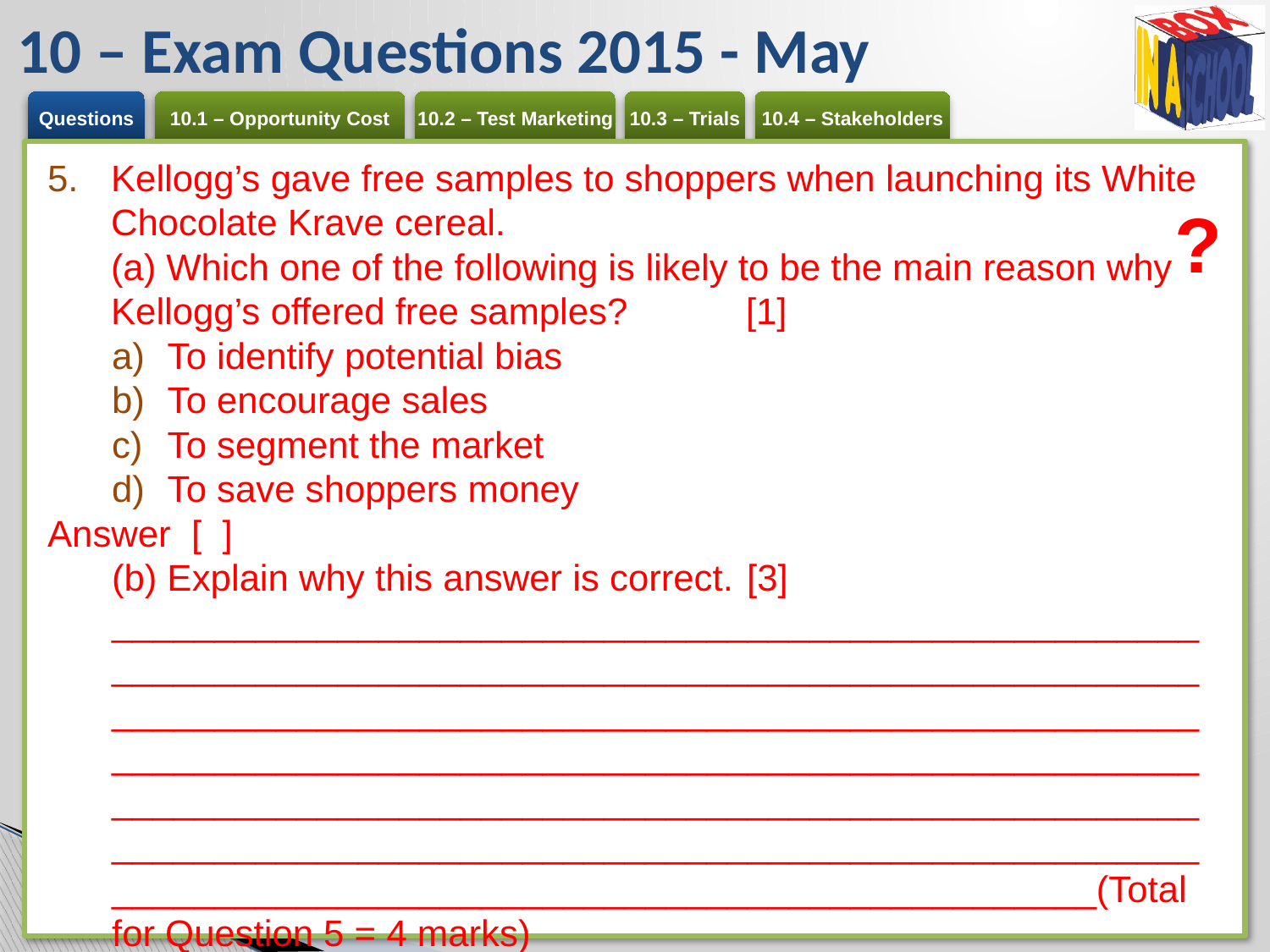

# 10 – Exam Questions 2015 - May
Kellogg’s gave free samples to shoppers when launching its White Chocolate Krave cereal.
(a) Which one of the following is likely to be the main reason why Kellogg’s offered free samples?	[1]
To identify potential bias
To encourage sales
To segment the market
To save shoppers money
Answer  [  ]
(b) Explain why this answer is correct. 	[3]
______________________________________________________________________________________________________________________________________________________________________________________________________________________________________________________________________________________________________________________________________________________________________________(Total for Question 5 = 4 marks)
?